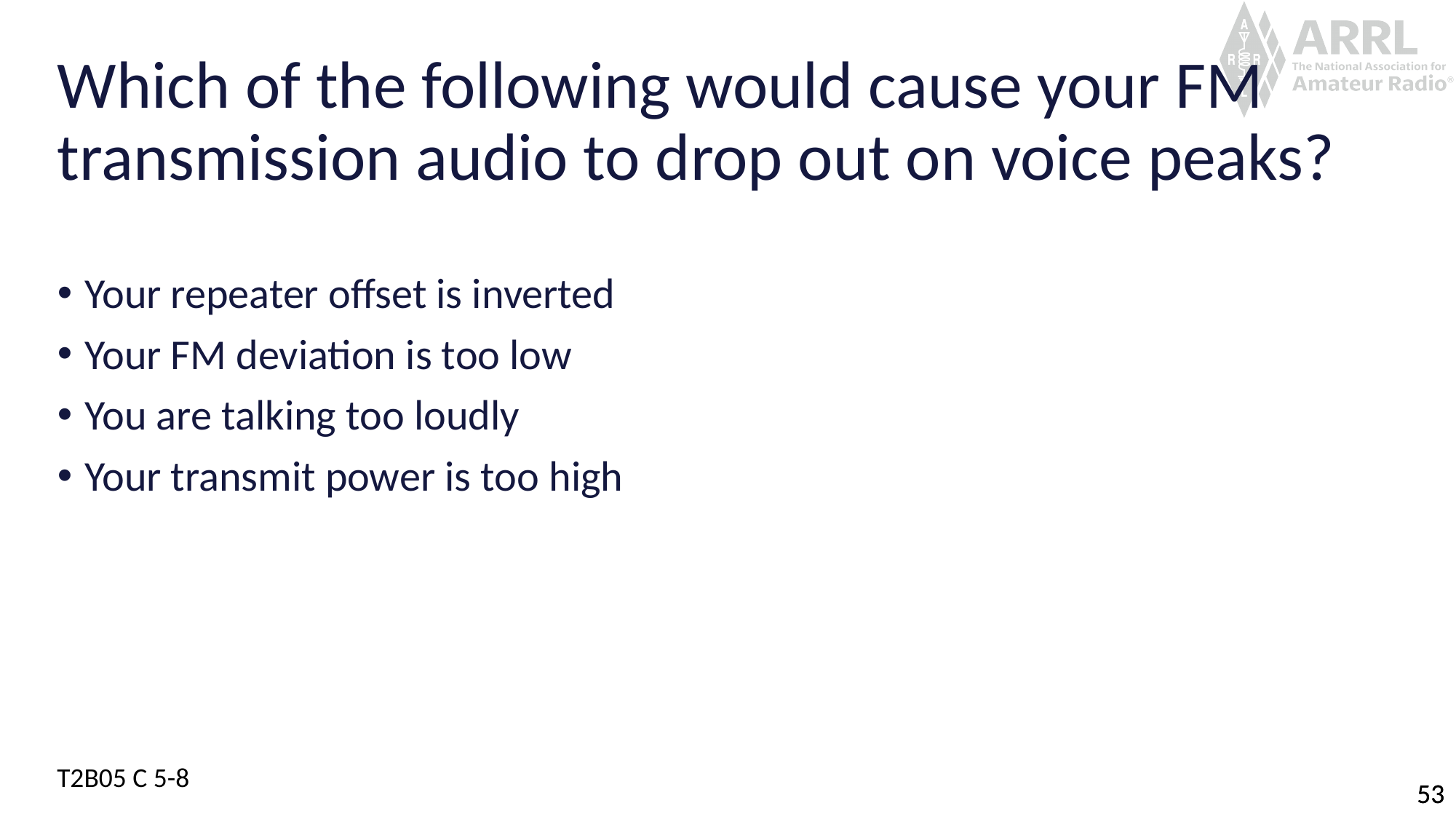

# Which of the following would cause your FM transmission audio to drop out on voice peaks?
Your repeater offset is inverted
Your FM deviation is too low
You are talking too loudly
Your transmit power is too high
T2B05 C 5-8